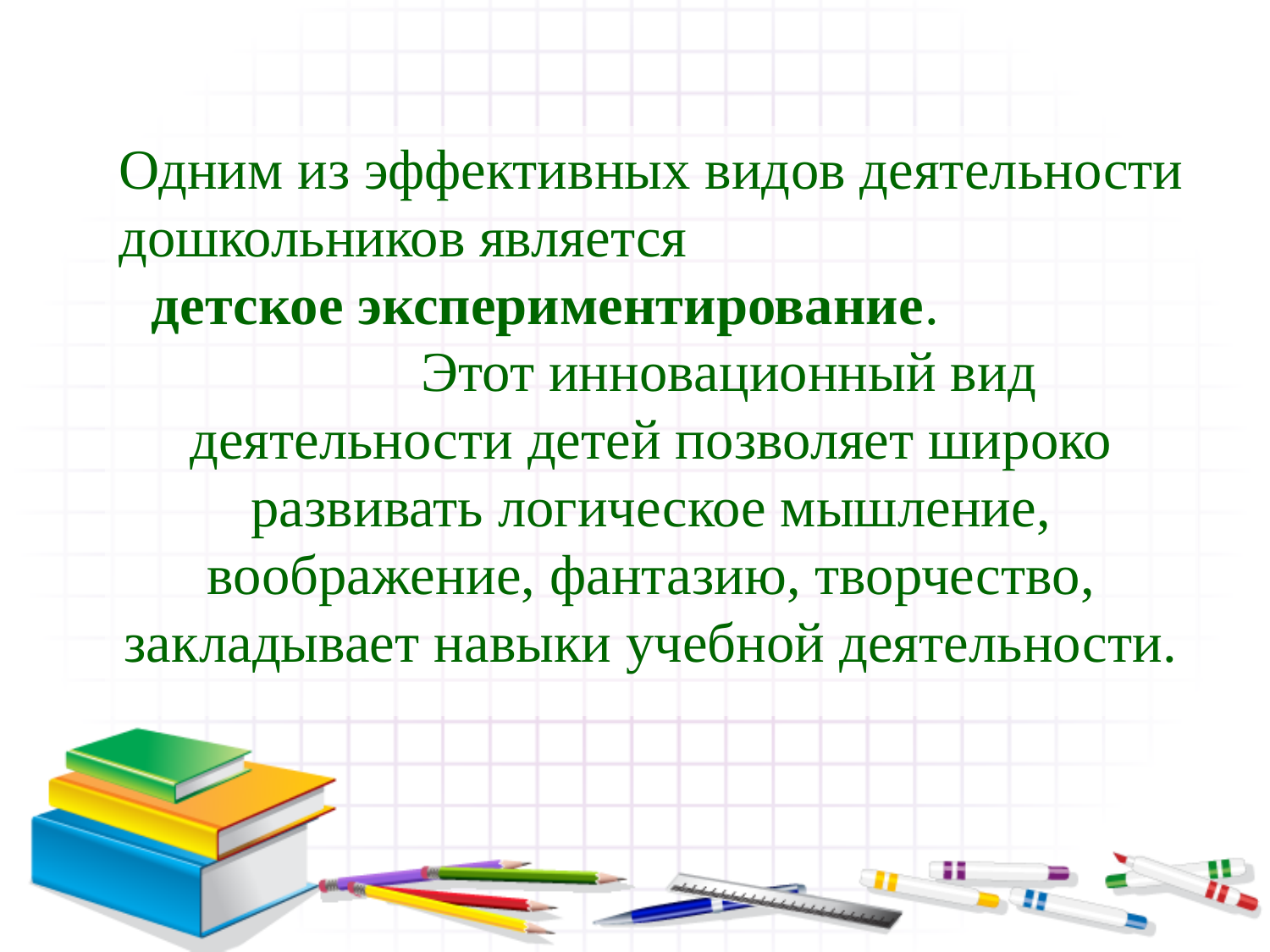

Одним из эффективных видов деятельности дошкольников является                                      детское экспериментирование.                             Этот инновационный вид деятельности детей позволяет широко развивать логическое мышление, воображение, фантазию, творчество, закладывает навыки учебной деятельности.